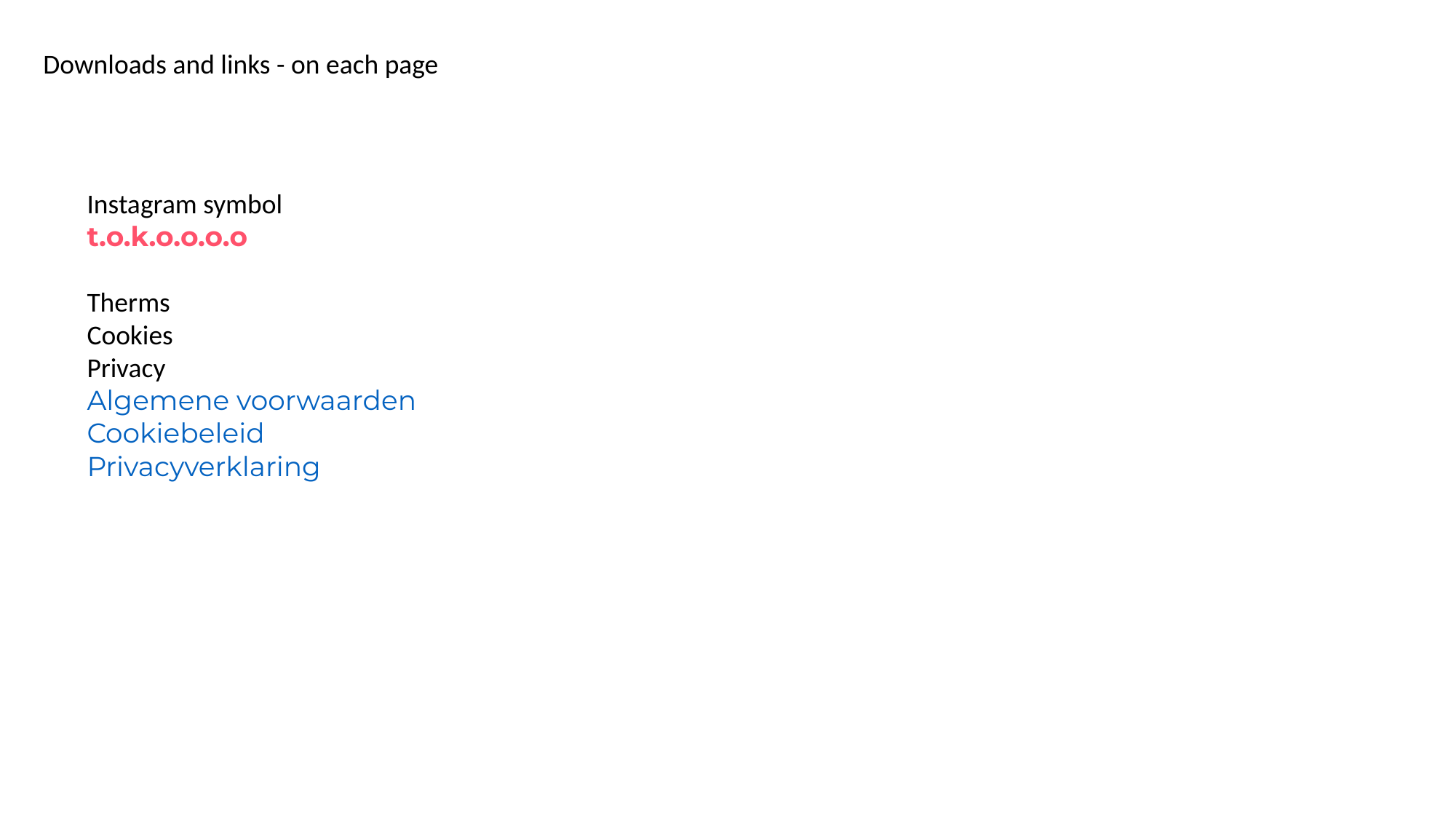

Downloads and links - on each page
Instagram symbol
t.o.k.o.o.o.o

Therms
Cookies
Privacy
Algemene voorwaarden
Cookiebeleid
Privacyverklaring

#